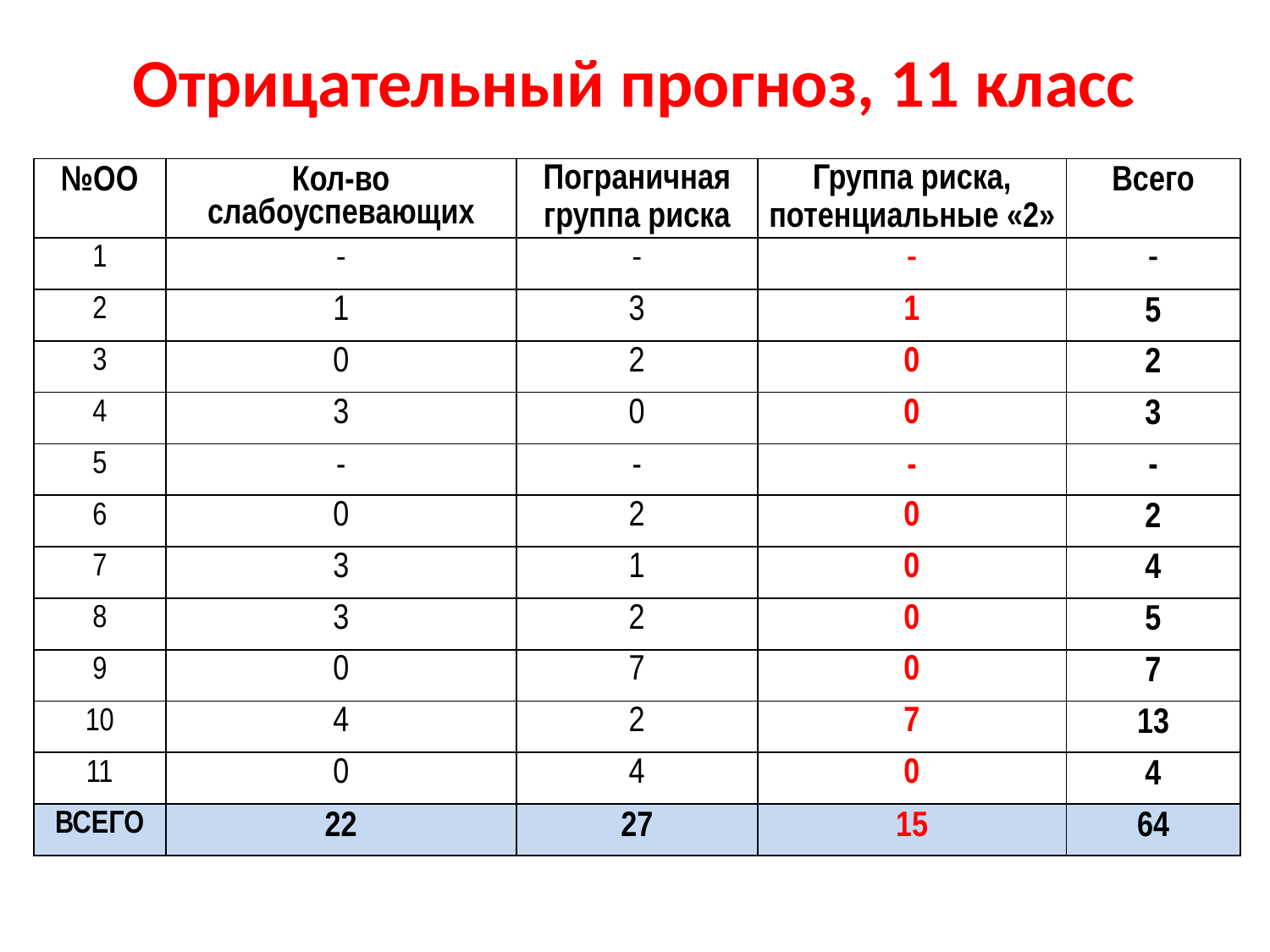

# Отрицательный прогноз, 11 класс
| №ОО | Кол-во слабоуспевающих | Пограничная группа риска | Группа риска, потенциальные «2» | Всего |
| --- | --- | --- | --- | --- |
| 1 | - | - | - | - |
| 2 | 1 | 3 | 1 | 5 |
| 3 | 0 | 2 | 0 | 2 |
| 4 | 3 | 0 | 0 | 3 |
| 5 | - | - | - | - |
| 6 | 0 | 2 | 0 | 2 |
| 7 | 3 | 1 | 0 | 4 |
| 8 | 3 | 2 | 0 | 5 |
| 9 | 0 | 7 | 0 | 7 |
| 10 | 4 | 2 | 7 | 13 |
| 11 | 0 | 4 | 0 | 4 |
| ВСЕГО | 22 | 27 | 15 | 64 |